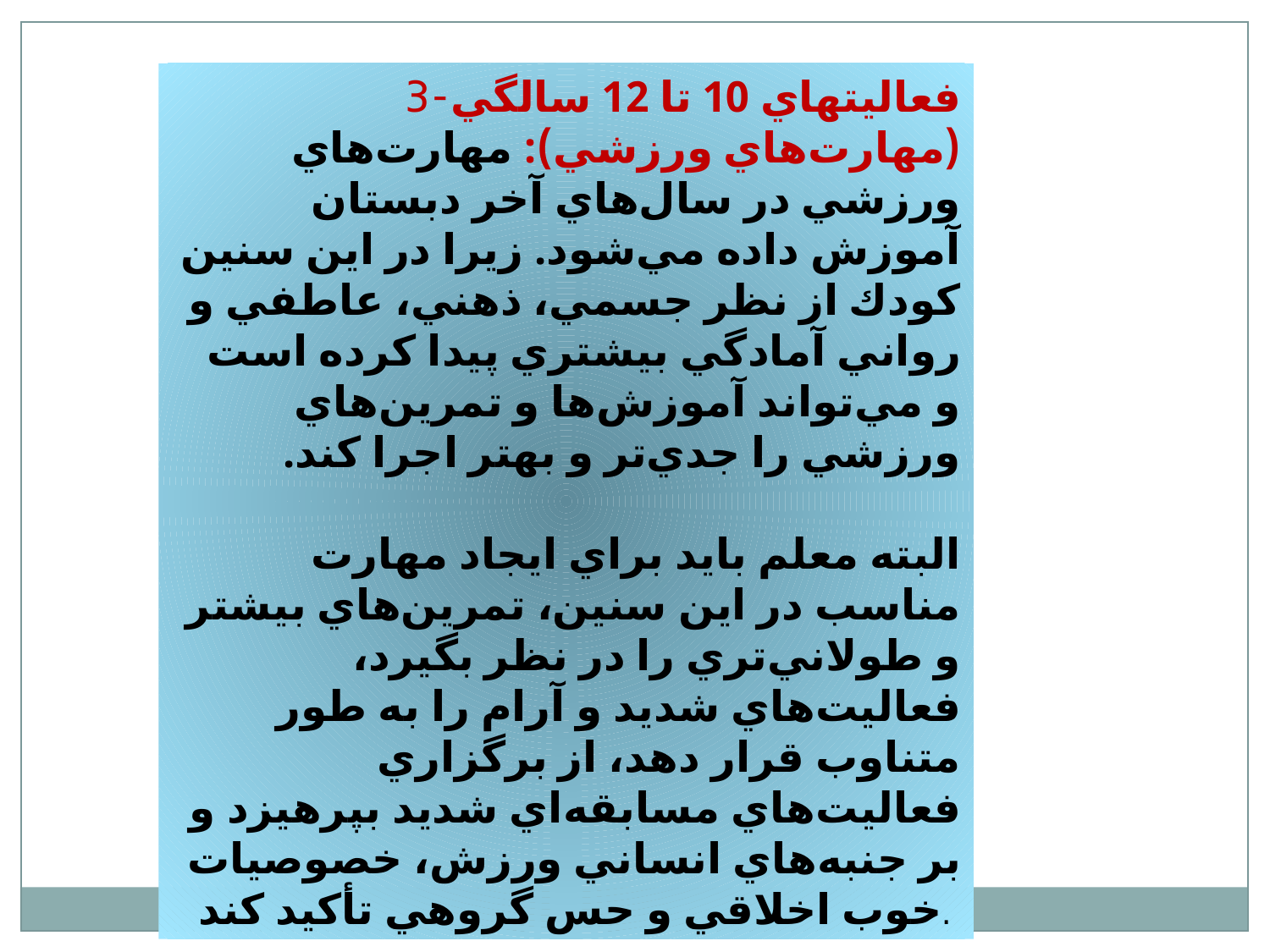

‌3-فعاليتهاي 10 تا 12 سالگي (مهارت‌هاي ورزشي): مهارت‌هاي ورزشي در سال‌هاي آخر دبستان آموزش داده مي‌شود. زيرا در اين سنين كودك از نظر جسمي، ذهني، عاطفي و رواني آمادگي بيشتري پيدا كرده است و مي‌تواند آموزش‌ها و تمرين‌هاي ورزشي را جدي‌تر و بهتر اجرا كند.
البته معلم بايد براي ايجاد مهارت مناسب در اين سنين، تمرين‌هاي بيشتر و طولاني‌تري را در نظر بگيرد، فعاليت‌هاي شديد و آرام را به طور متناوب قرار دهد، از برگزاري فعاليت‌هاي مسابقه‌اي شديد بپرهيزد و بر جنبه‌هاي انساني ورزش، خصوصيات خوب اخلاقي و حس گروهي تأكيد كند.